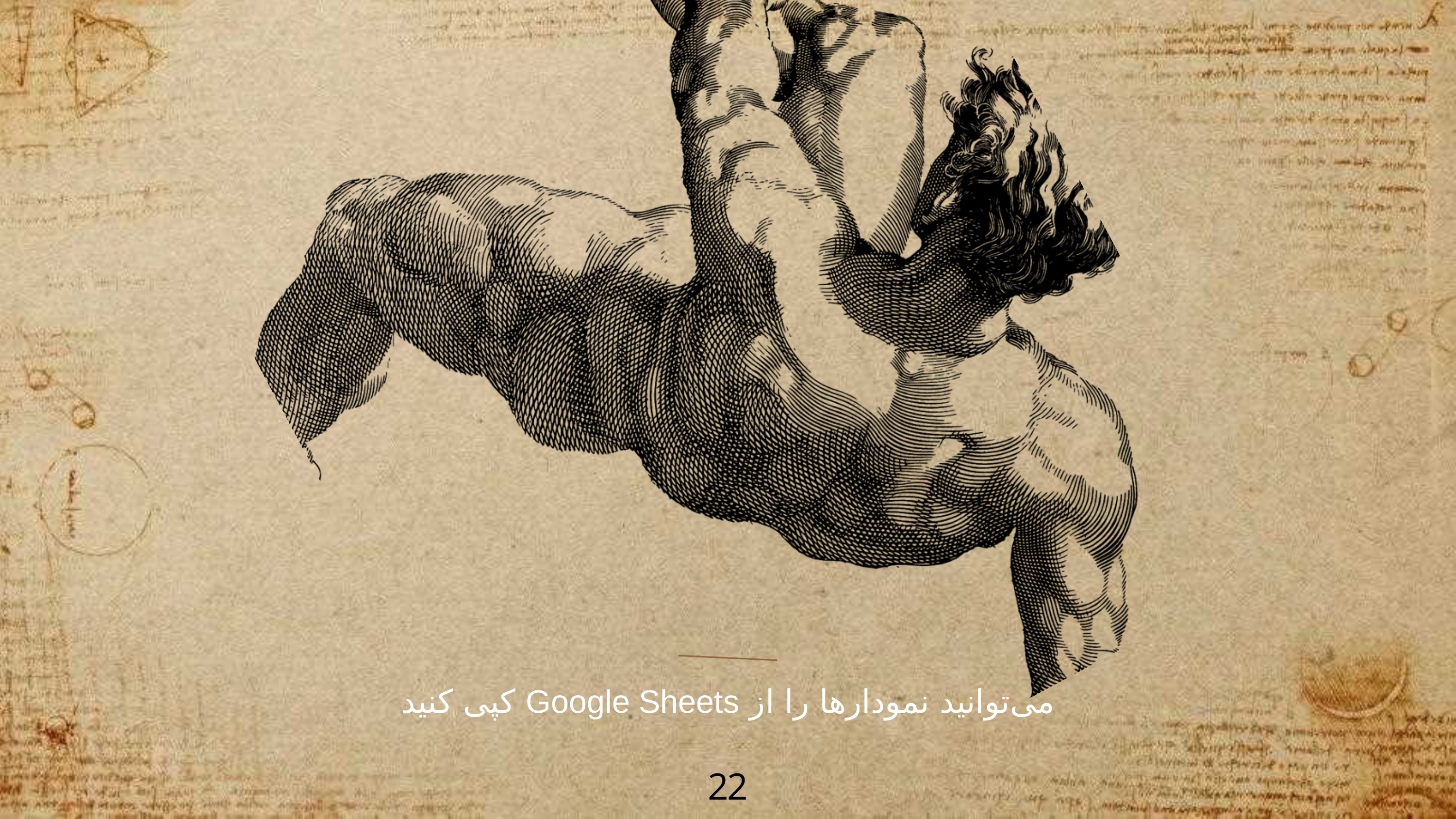

می‌توانید نمودارها را از Google Sheets کپی کنید
22